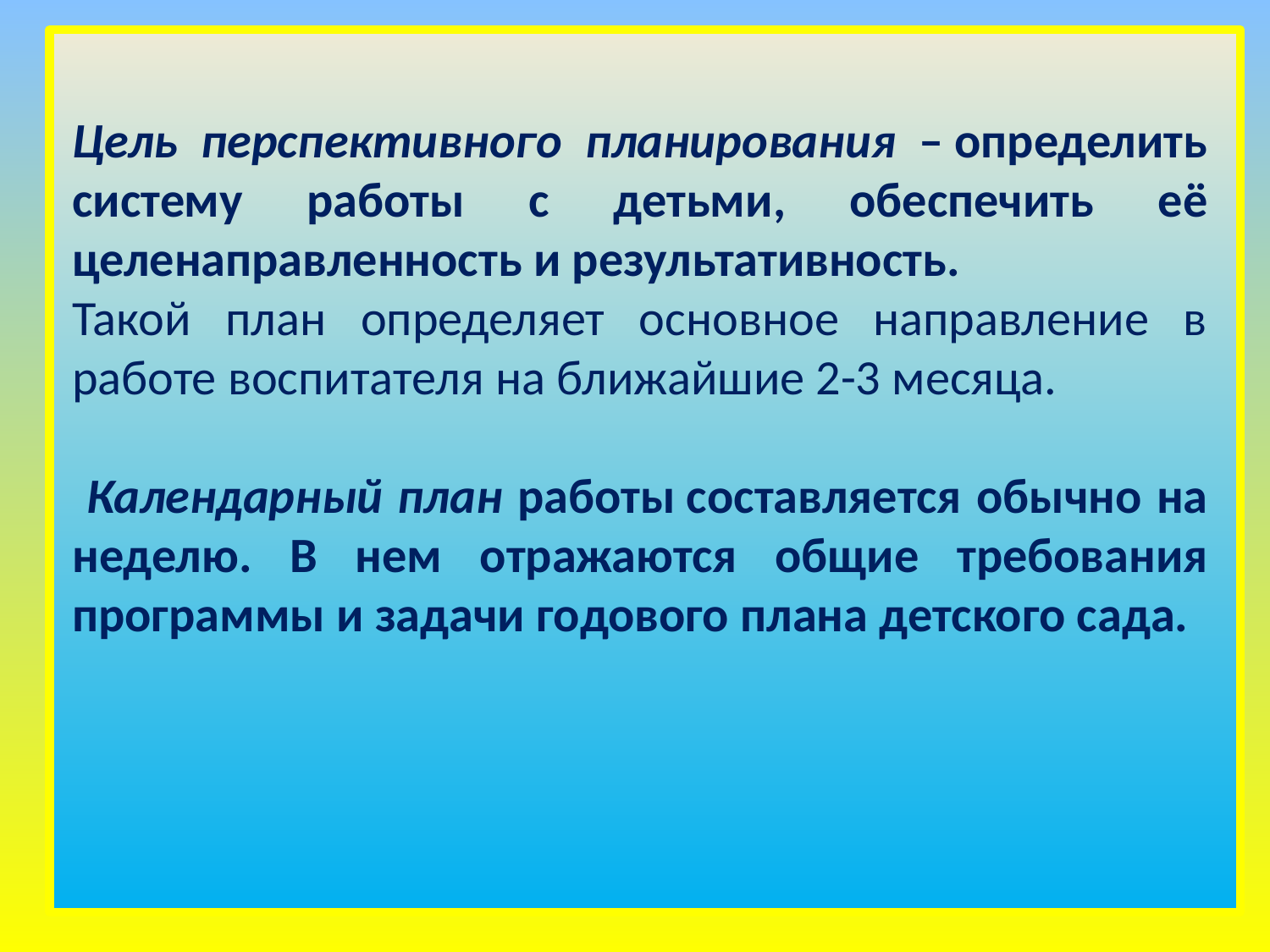

Цель перспективного планирования – определить систему работы с детьми, обеспечить её целенаправленность и результативность.
Такой план определяет основное направление в работе воспитателя на ближайшие 2-3 месяца.

 Календарный план работы составляется обычно на неделю. В нем отражаются общие требования программы и задачи годового плана детского сада.

3